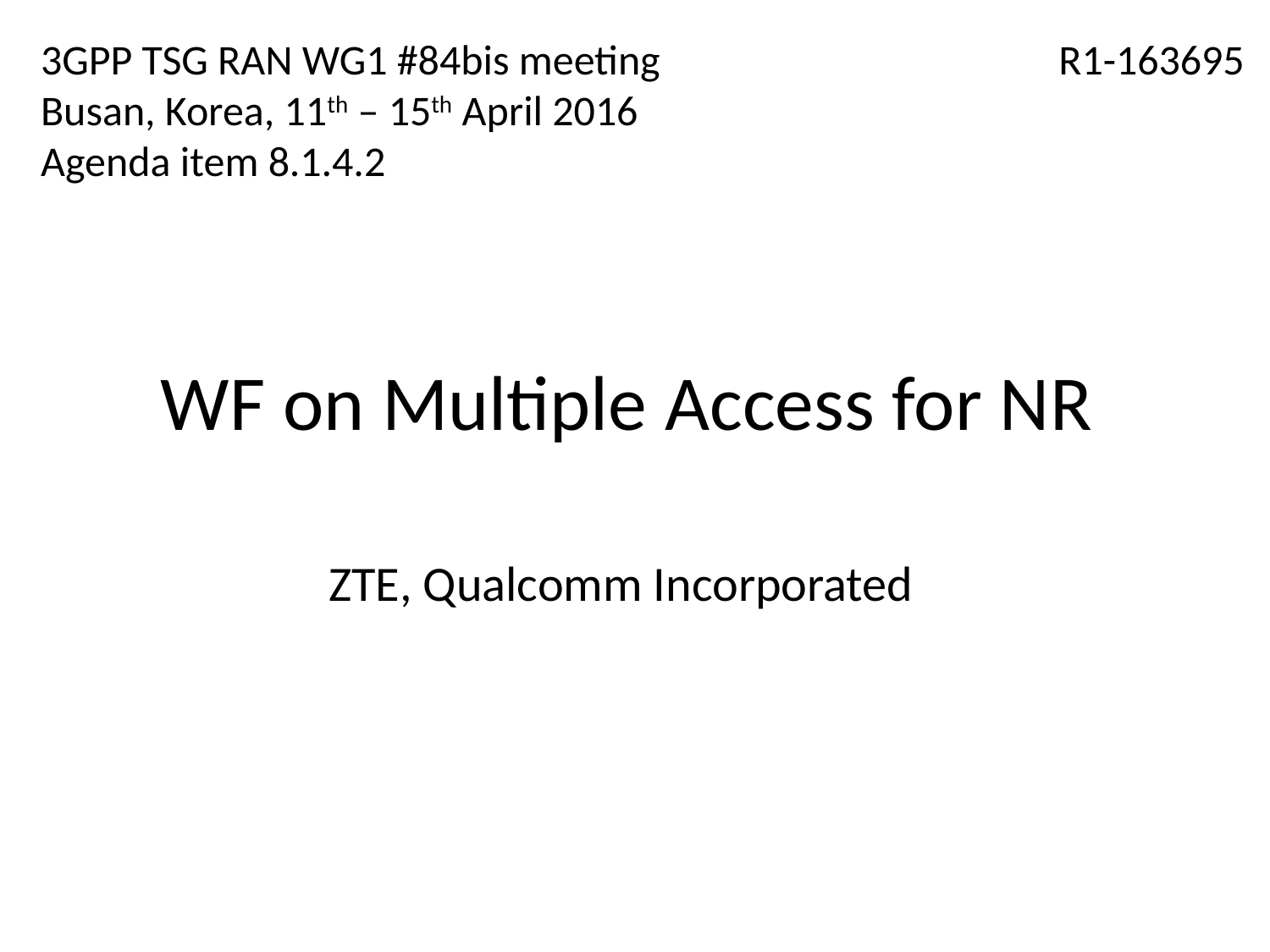

3GPP TSG RAN WG1 #84bis meeting
Busan, Korea, 11th – 15th April 2016
Agenda item 8.1.4.2
R1-163695
# WF on Multiple Access for NR
ZTE, Qualcomm Incorporated